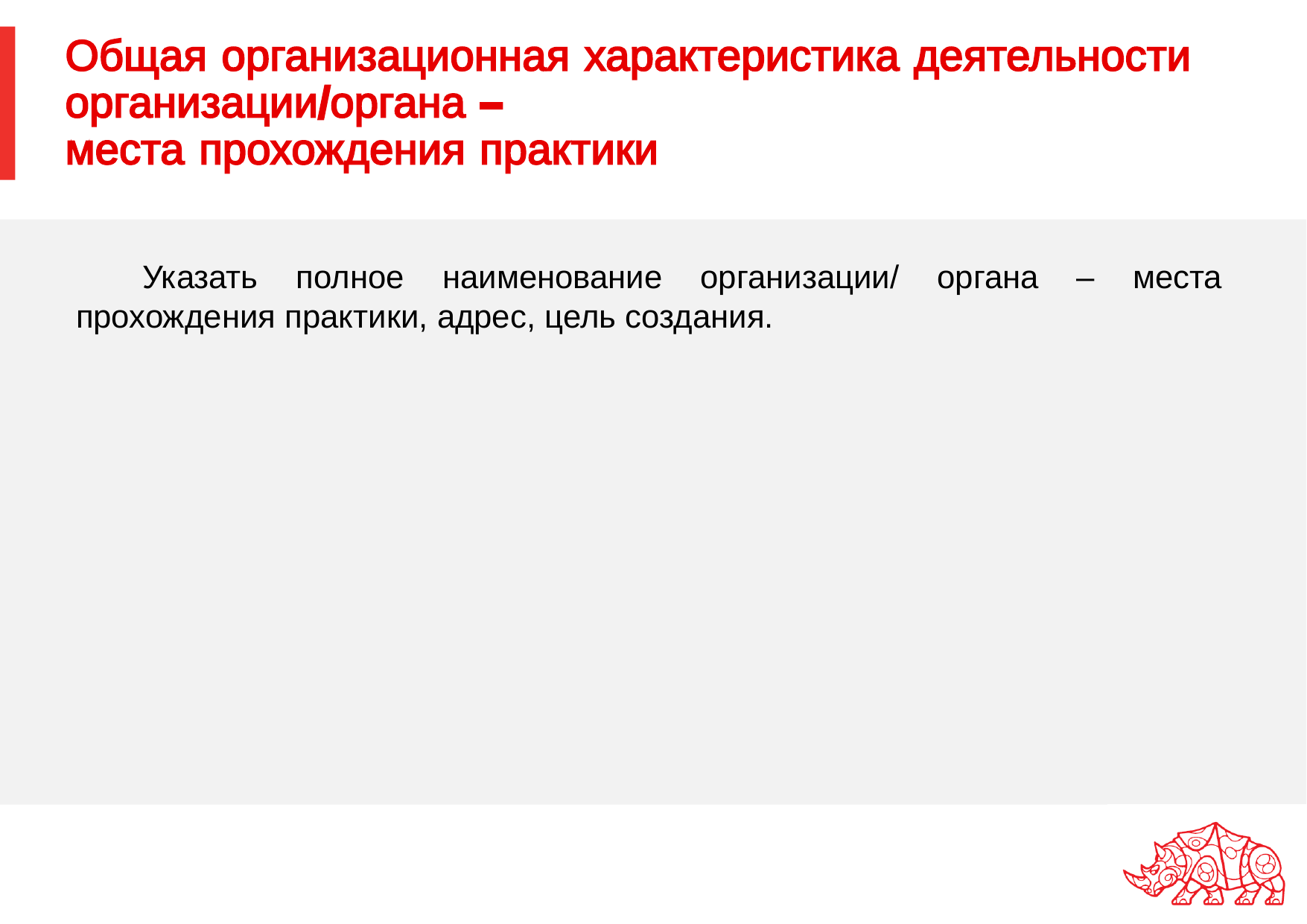

# Общая организационная характеристика деятельности организации/органа – места прохождения практики
Указать полное наименование организации/ органа – места прохождения практики, адрес, цель создания.